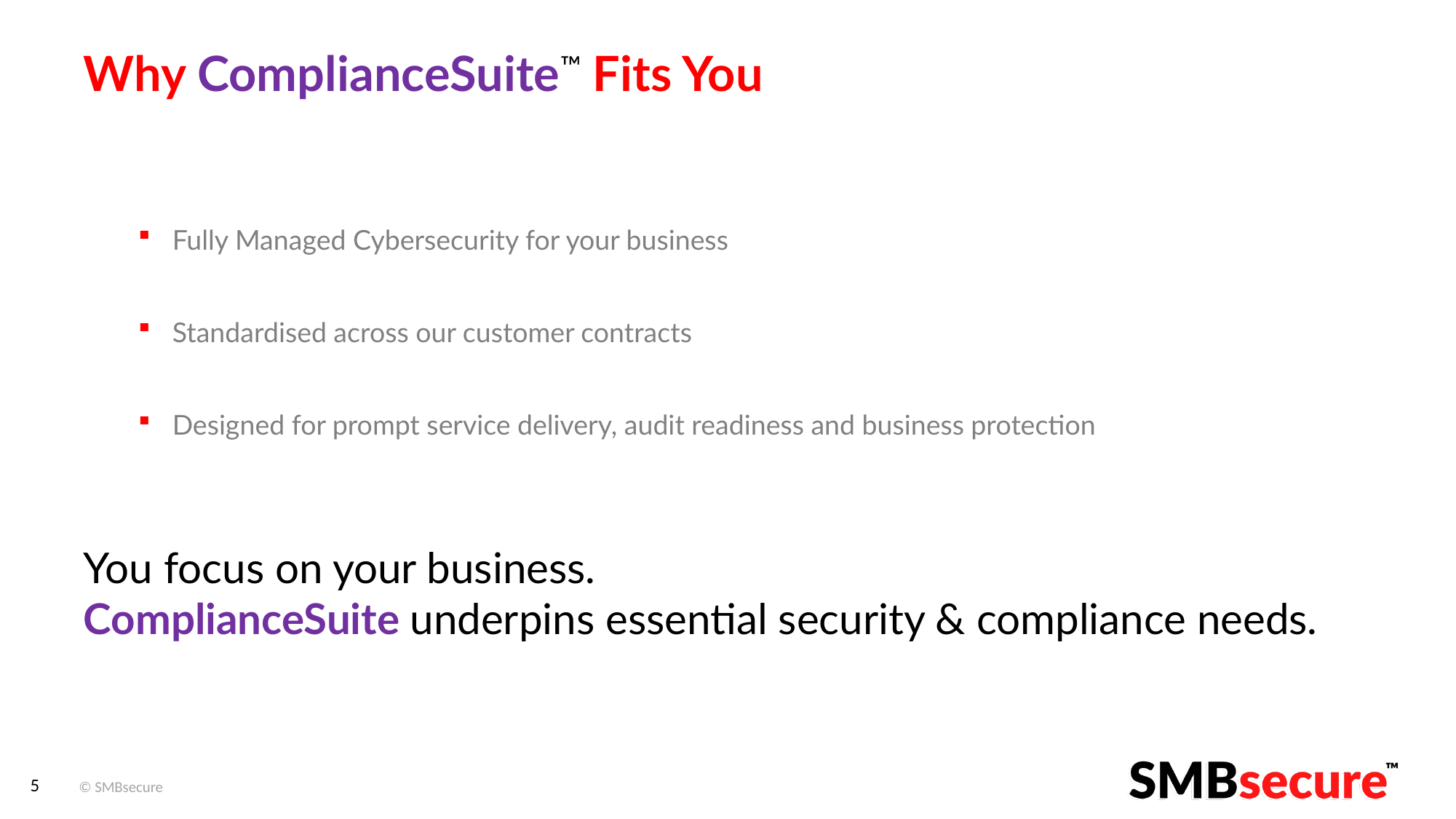

# Why ComplianceSuite™ Fits You

Fully Managed Cybersecurity for your business

Standardised across our customer contracts

Designed for prompt service delivery, audit readiness and business protection

You focus on your business.
ComplianceSuite underpins essential security & compliance needs.